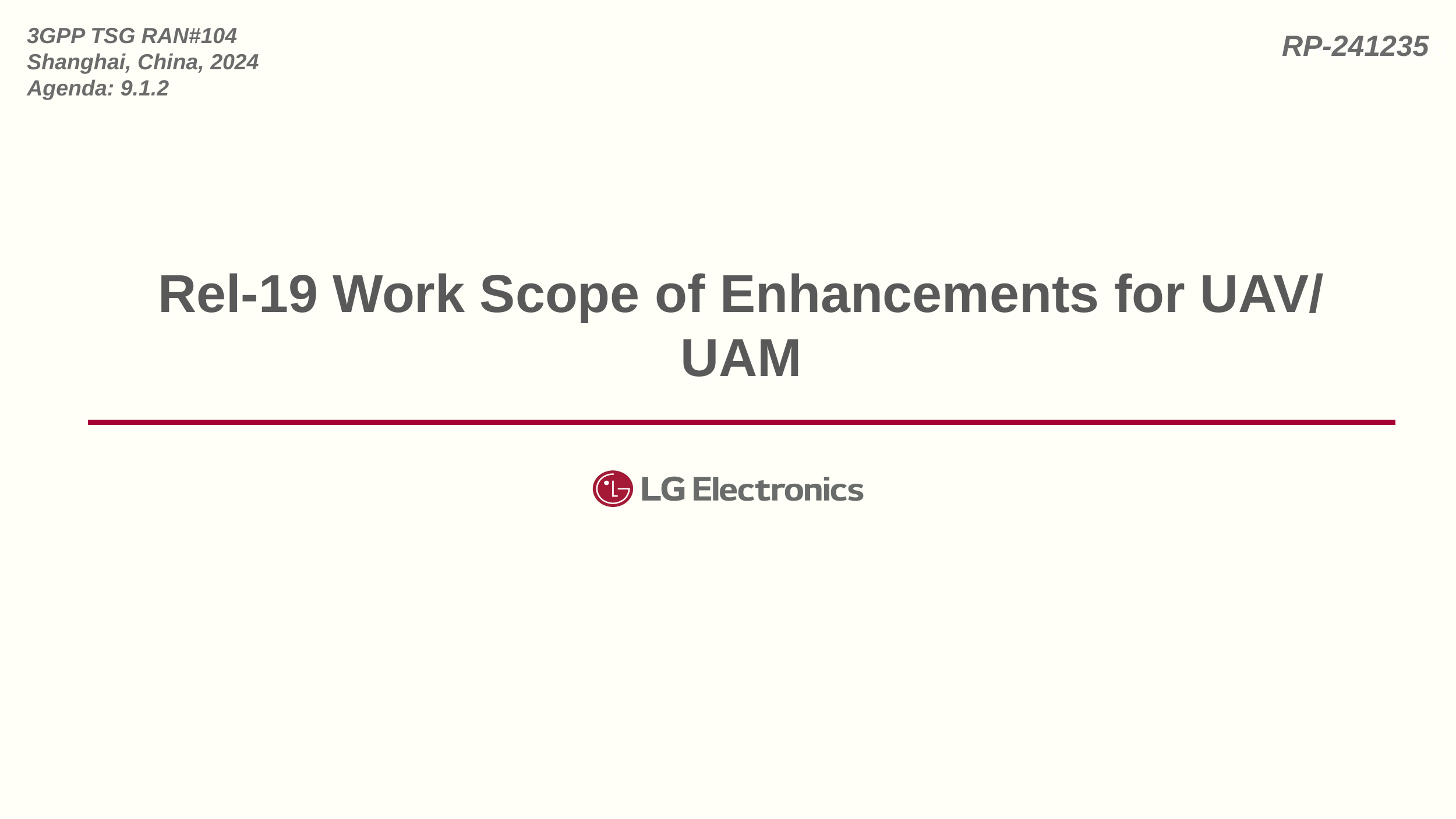

# Rel-19	Work Scope of Enhancements for UAV/UAM